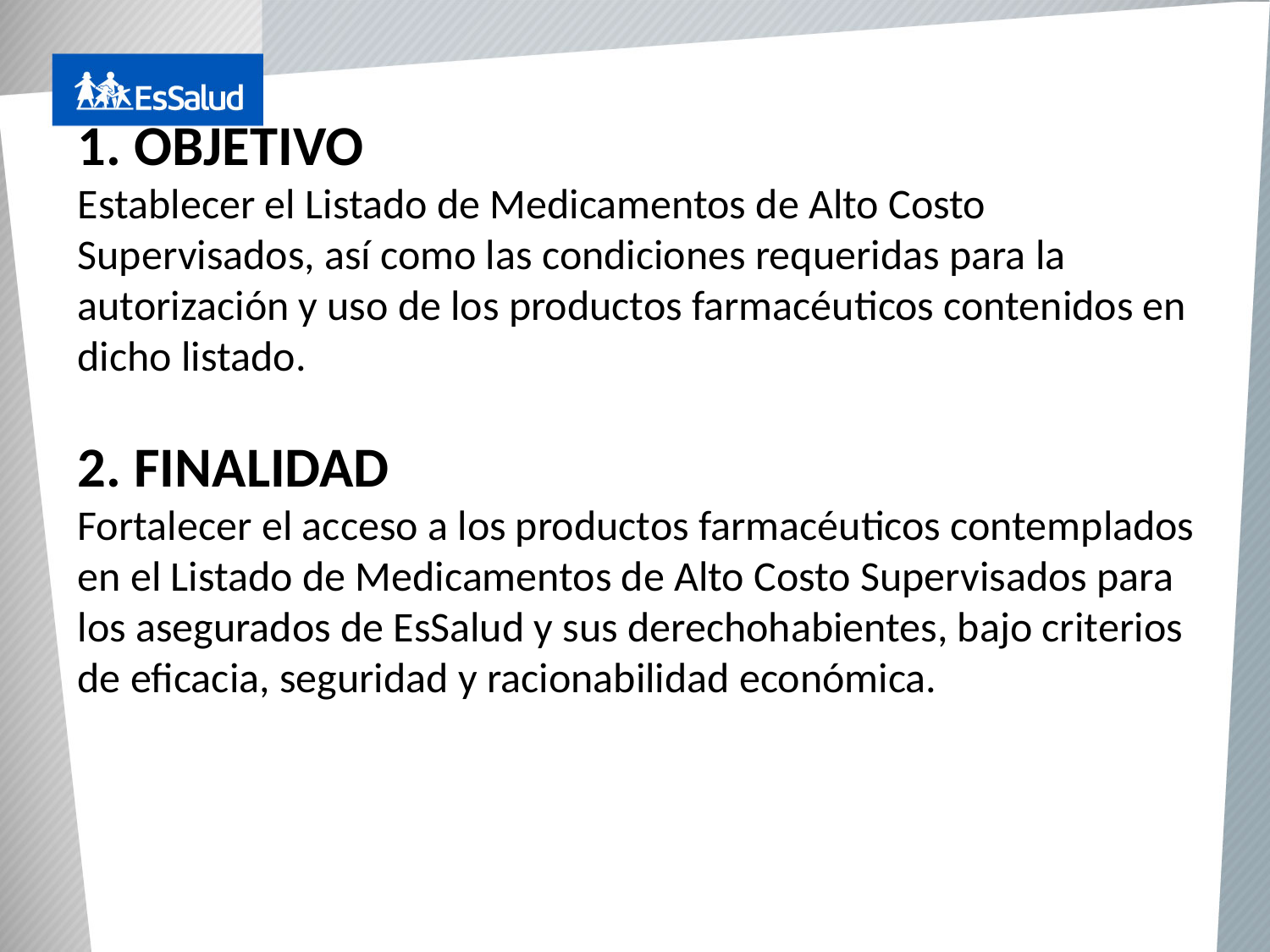

# 1. OBJETIVO Establecer el Listado de Medicamentos de Alto Costo Supervisados, así como las condiciones requeridas para la autorización y uso de los productos farmacéuticos contenidos en dicho listado. 2. FINALIDAD Fortalecer el acceso a los productos farmacéuticos contemplados en el Listado de Medicamentos de Alto Costo Supervisados para los asegurados de EsSalud y sus derechohabientes, bajo criterios de eficacia, seguridad y racionabilidad económica.